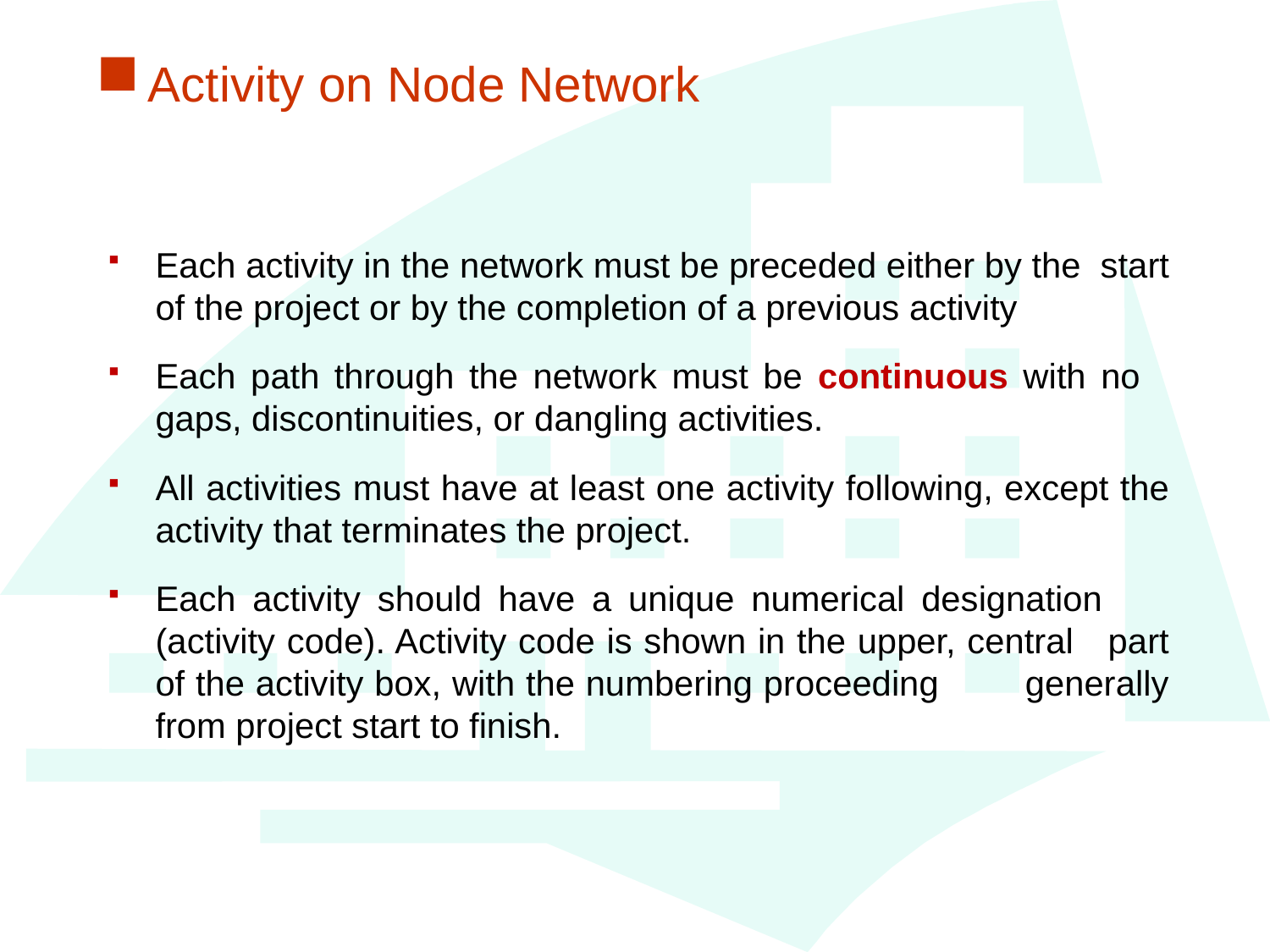

Activity on Node Network
Each activity in the network must be preceded either by the  start of the project or by the completion of a previous activity

Each path through the network must be continuous with no   gaps, discontinuities, or dangling activities.

All activities must have at least one activity following, except the activity that terminates the project.

Each activity should have a unique numerical designation     (activity code). Activity code is shown in the upper, central   part of the activity box, with the numbering proceeding        generally from project start to finish.
10/11/2012 9:03 AM